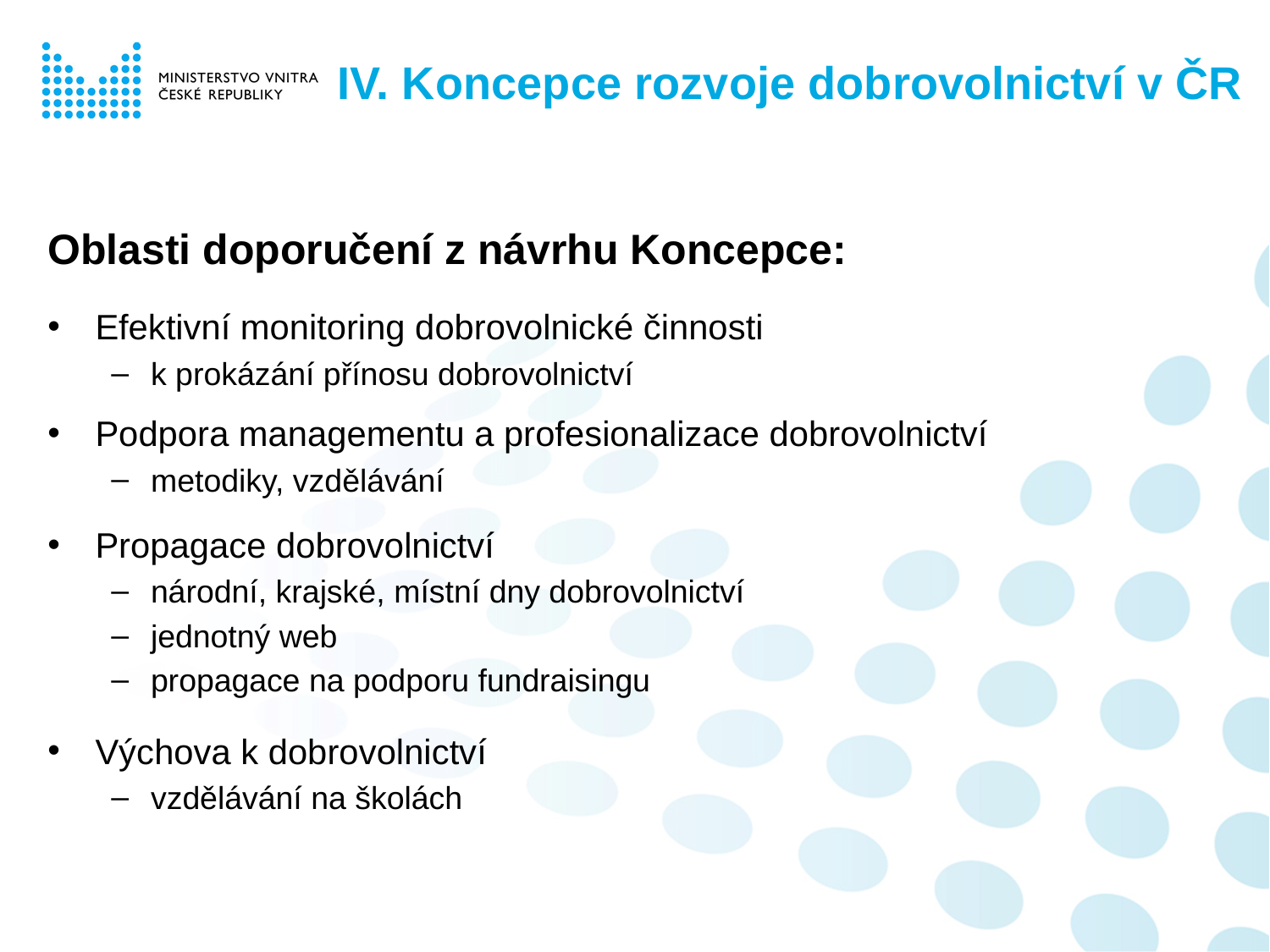

# IV. Koncepce rozvoje dobrovolnictví v ČR
Oblasti doporučení z návrhu Koncepce:

Efektivní monitoring dobrovolnické činnosti
k prokázání přínosu dobrovolnictví

Podpora managementu a profesionalizace dobrovolnictví
metodiky, vzdělávání

Propagace dobrovolnictví
národní, krajské, místní dny dobrovolnictví
jednotný web
propagace na podporu fundraisingu

Výchova k dobrovolnictví
vzdělávání na školách